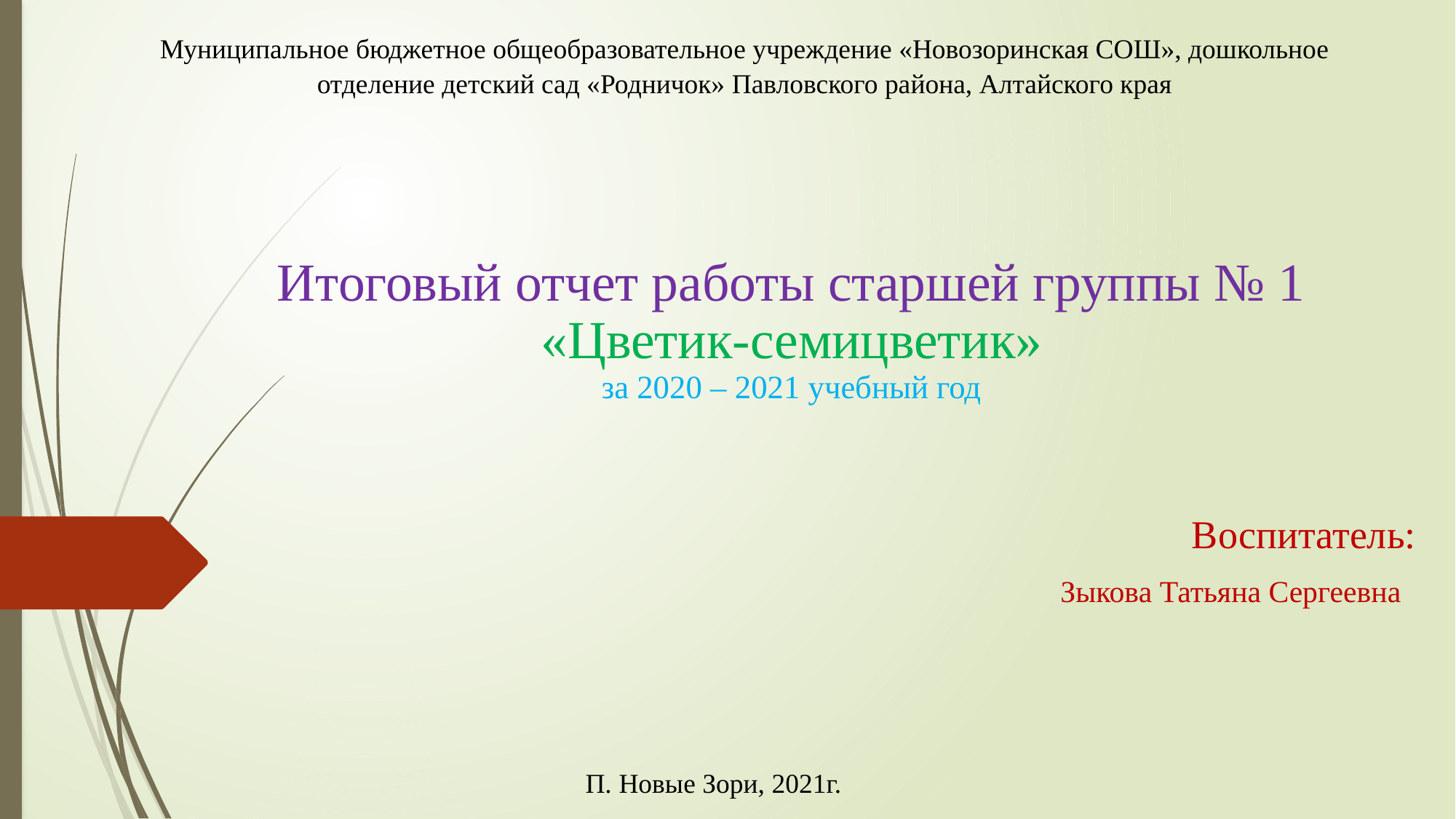

Муниципальное бюджетное общеобразовательное учреждение «Новозоринская СОШ», дошкольное отделение детский сад «Родничок» Павловского района, Алтайского края
# Итоговый отчет работы старшей группы № 1 «Цветик-семицветик» за 2020 – 2021 учебный год
Воспитатель:
Зыкова Татьяна Сергеевна
П. Новые Зори, 2021г.